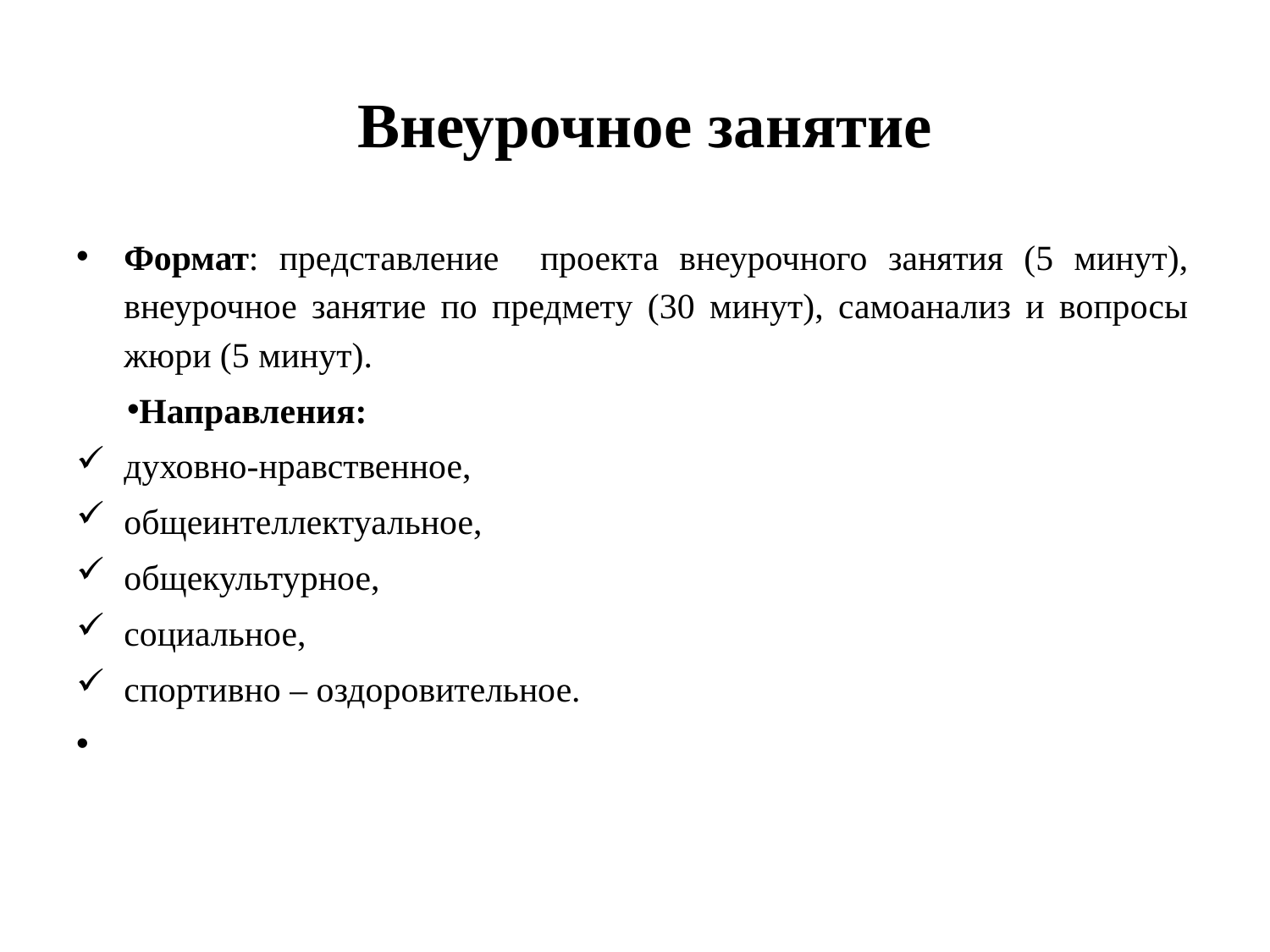

# Внеурочное занятие
Формат: представление  проекта внеурочного занятия (5 минут), внеурочное занятие по предмету (30 минут), самоанализ и вопросы жюри (5 минут).
Направления:
духовно-нравственное,
общеинтеллектуальное,
общекультурное,
социальное,
спортивно – оздоровительное.